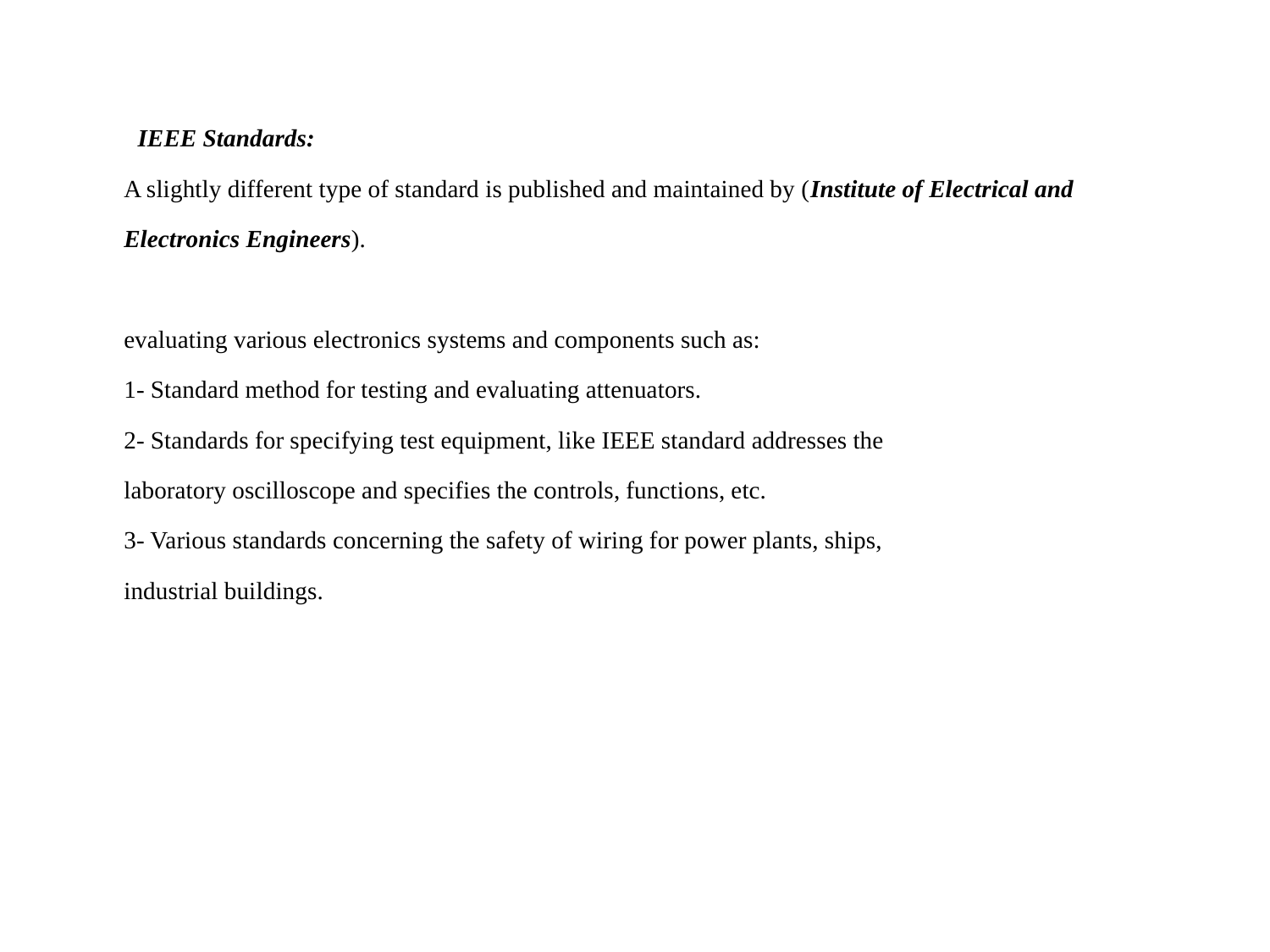

IEEE Standards:
A slightly different type of standard is published and maintained by (Institute of Electrical and Electronics Engineers).
evaluating various electronics systems and components such as:
1- Standard method for testing and evaluating attenuators.
2- Standards for specifying test equipment, like IEEE standard addresses the
laboratory oscilloscope and specifies the controls, functions, etc.
3- Various standards concerning the safety of wiring for power plants, ships,
industrial buildings.